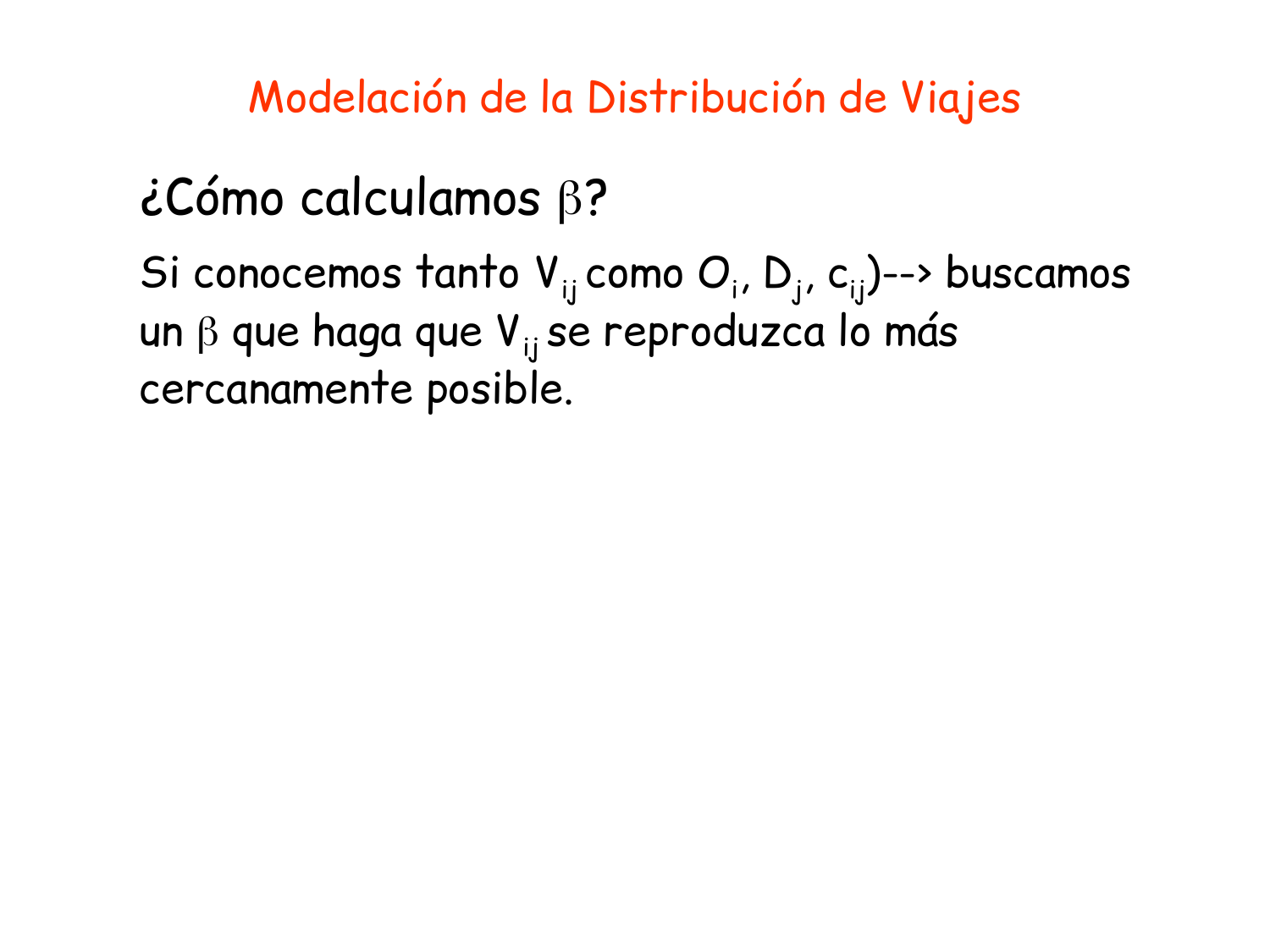

Modelación de la Distribución de Viajes
¿Cómo calculamos β?
Si conocemos tanto Vij como Oi, Dj, cij)--> buscamos un β que haga que Vij se reproduzca lo más cercanamente posible.